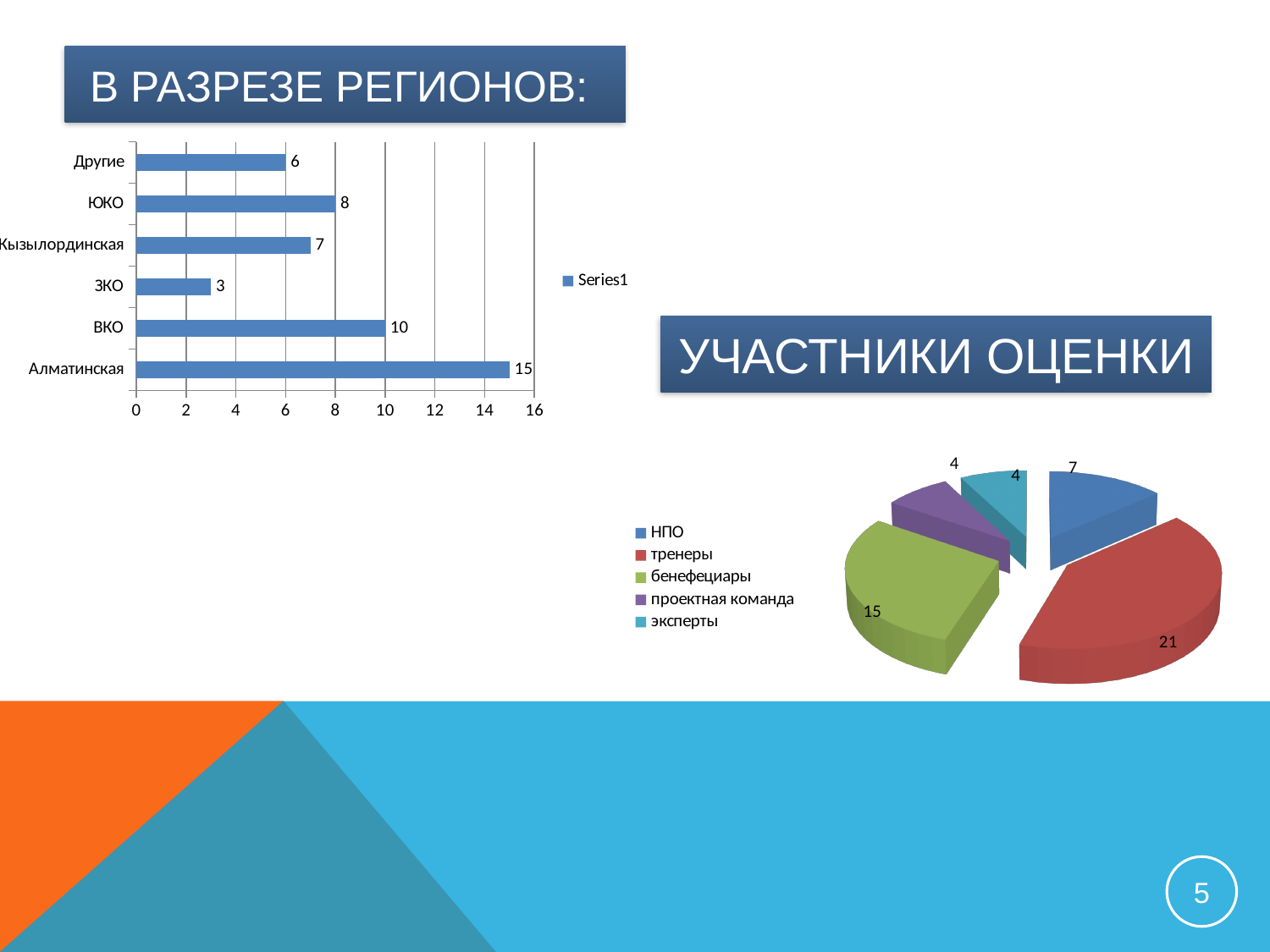

# В разрезе регионов:

### Chart

| Category |  |
|---|---|
| Алматинская | 15.0 |
| ВКО | 10.0 |
| ЗКО | 3.0 |
| Кызылординская | 7.0 |
| ЮКО | 8.0 |
| Другие | 6.0 |
Участники оценки

[unsupported chart]

5